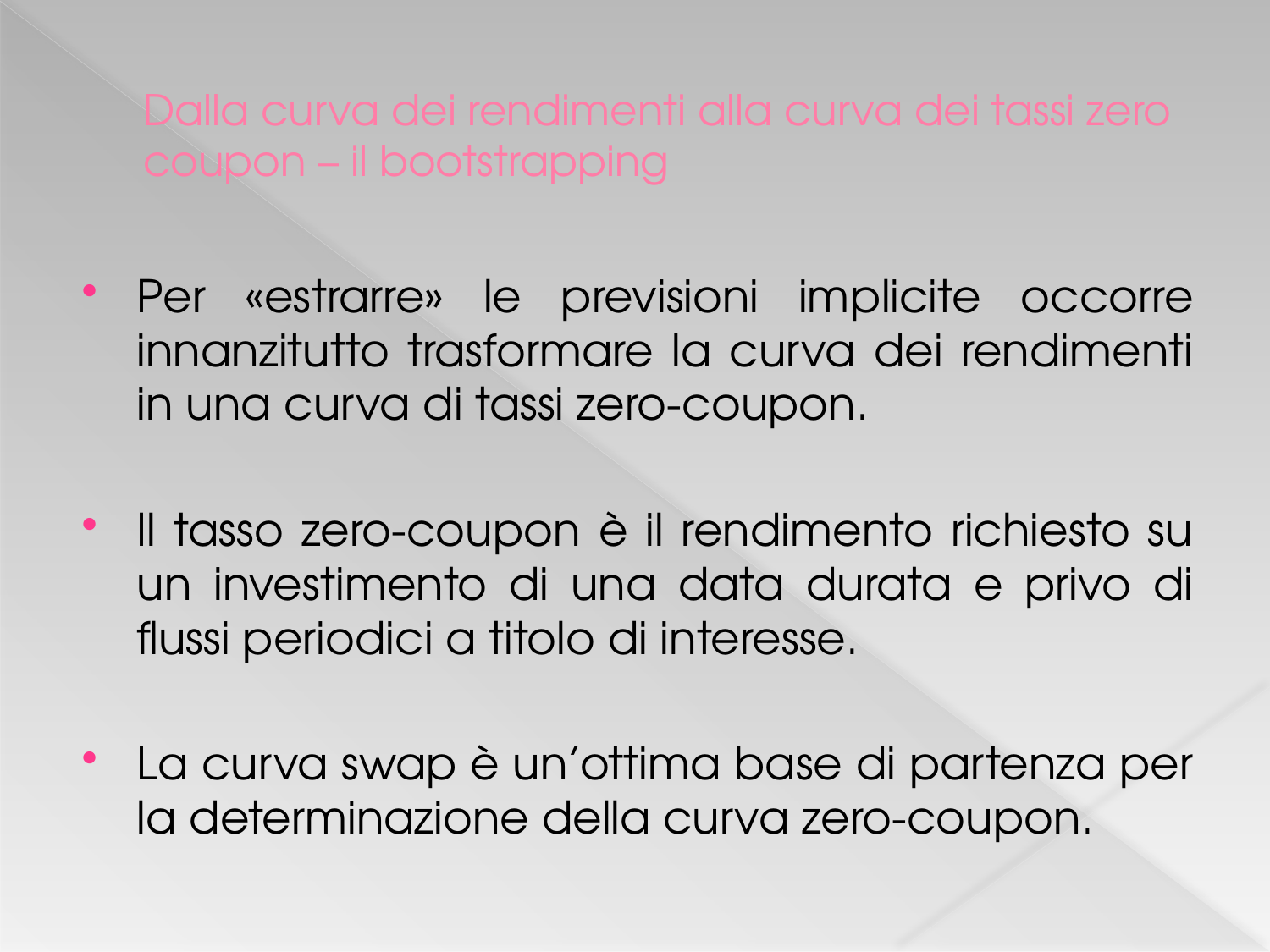

# Dalla curva dei rendimenti alla curva dei tassi zero coupon – il bootstrapping
Per «estrarre» le previsioni implicite occorre innanzitutto trasformare la curva dei rendimenti in una curva di tassi zero-coupon.

Il tasso zero-coupon è il rendimento richiesto su un investimento di una data durata e privo di flussi periodici a titolo di interesse.

La curva swap è un’ottima base di partenza per la determinazione della curva zero-coupon.